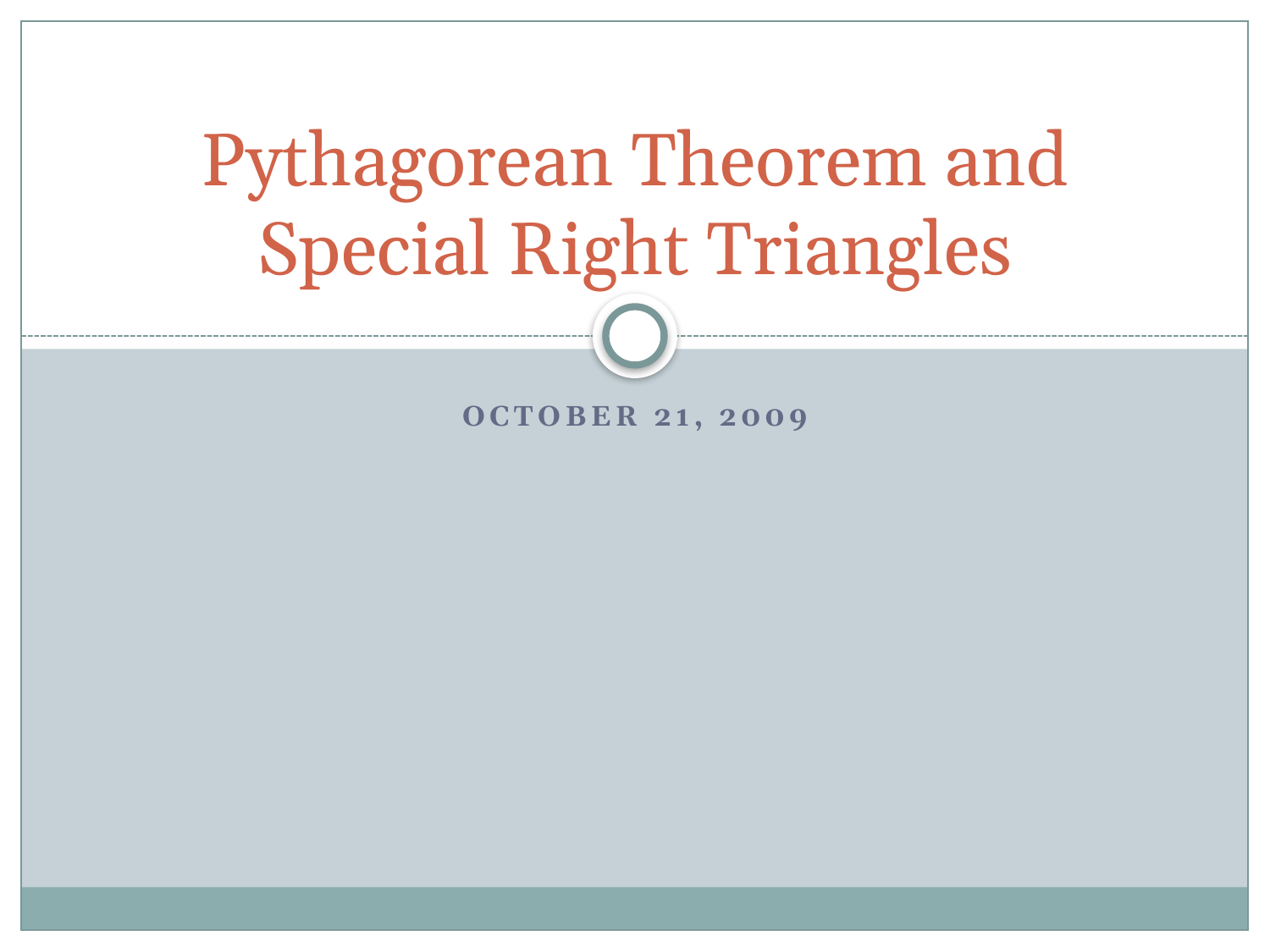

# Pythagorean Theorem and Special Right Triangles
October 21, 2009